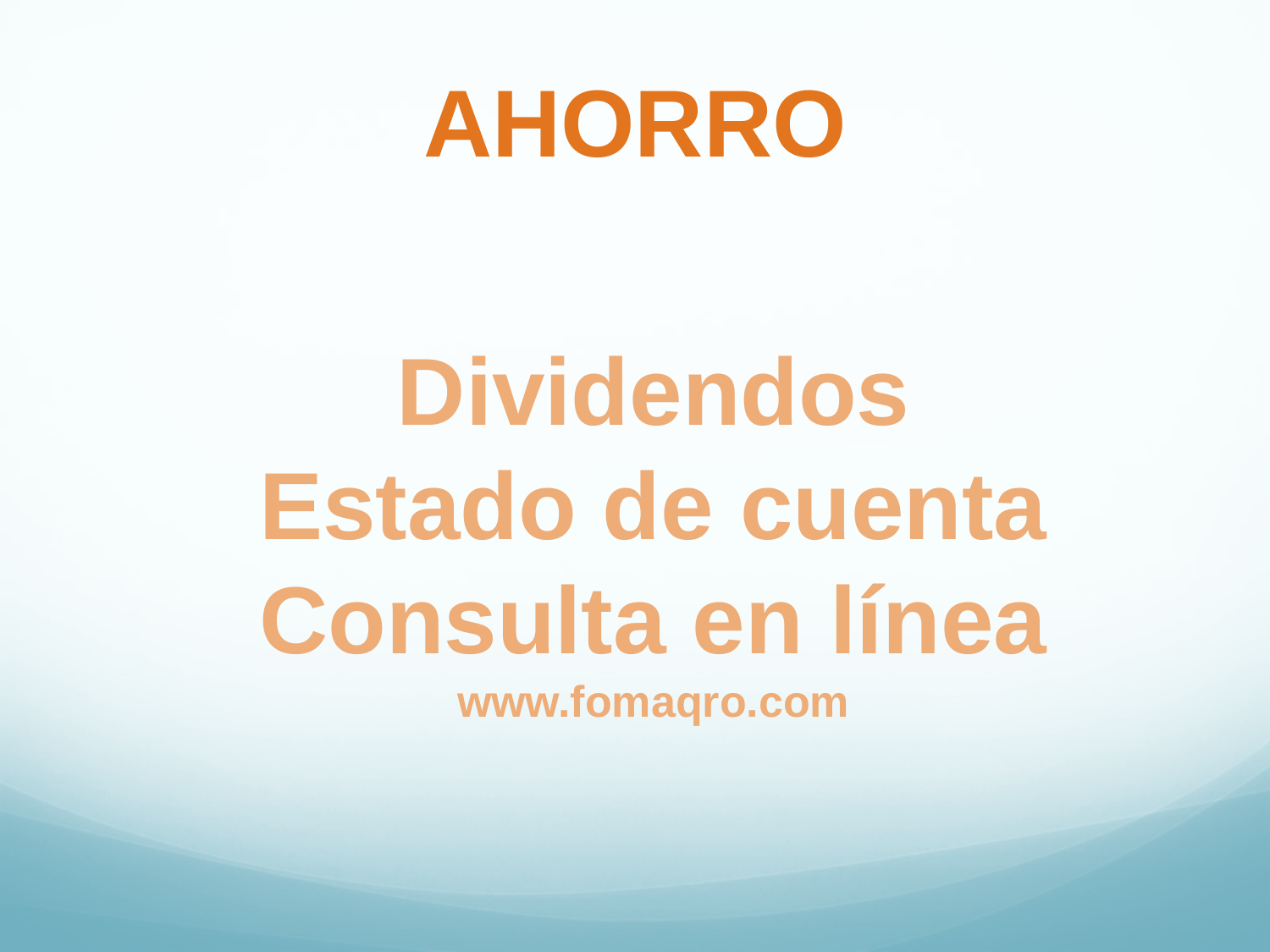

AHORRO
Dividendos
Estado de cuenta
Consulta en línea
www.fomaqro.com